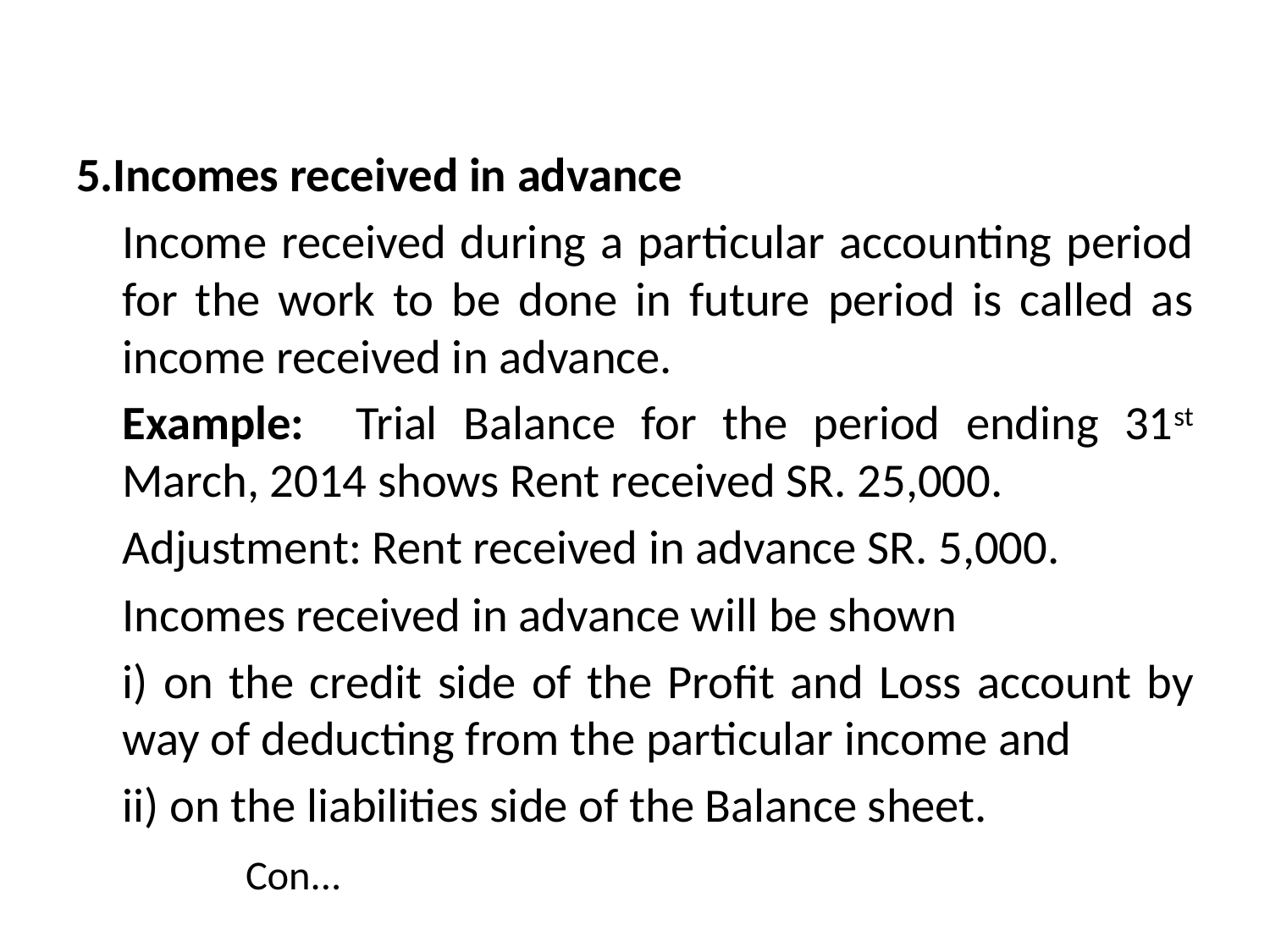

5.Incomes received in advance
	Income received during a particular accounting period for the work to be done in future period is called as income received in advance.
	Example:  Trial Balance for the period ending 31st March, 2014 shows Rent received SR. 25,000.
	Adjustment: Rent received in advance SR. 5,000.
	Incomes received in advance will be shown
	i) on the credit side of the Profit and Loss account by way of deducting from the particular income and
	ii) on the liabilities side of the Balance sheet.
									 								Con...